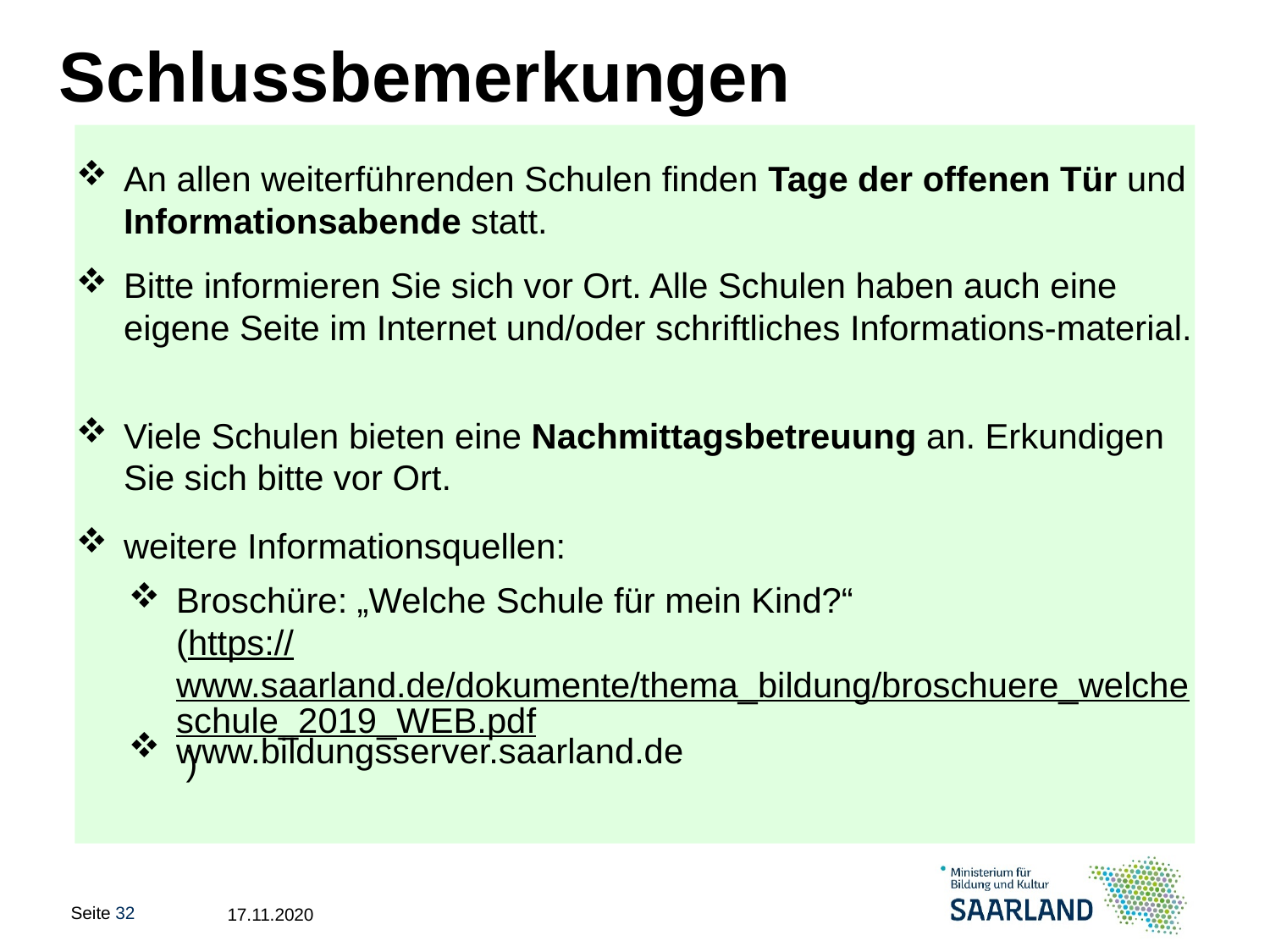

Schlussbemerkungen

An allen weiterführenden Schulen finden Tage der offenen Tür und Informationsabende statt.
Bitte informieren Sie sich vor Ort. Alle Schulen haben auch eine eigene Seite im Internet und/oder schriftliches Informations-material.
Viele Schulen bieten eine Nachmittagsbetreuung an. Erkundigen Sie sich bitte vor Ort.
weitere Informationsquellen:
Broschüre: „Welche Schule für mein Kind?“
(https://www.saarland.de/dokumente/thema_bildung/broschuere_welcheschule_2019_WEB.pdf )

www.bildungsserver.saarland.de